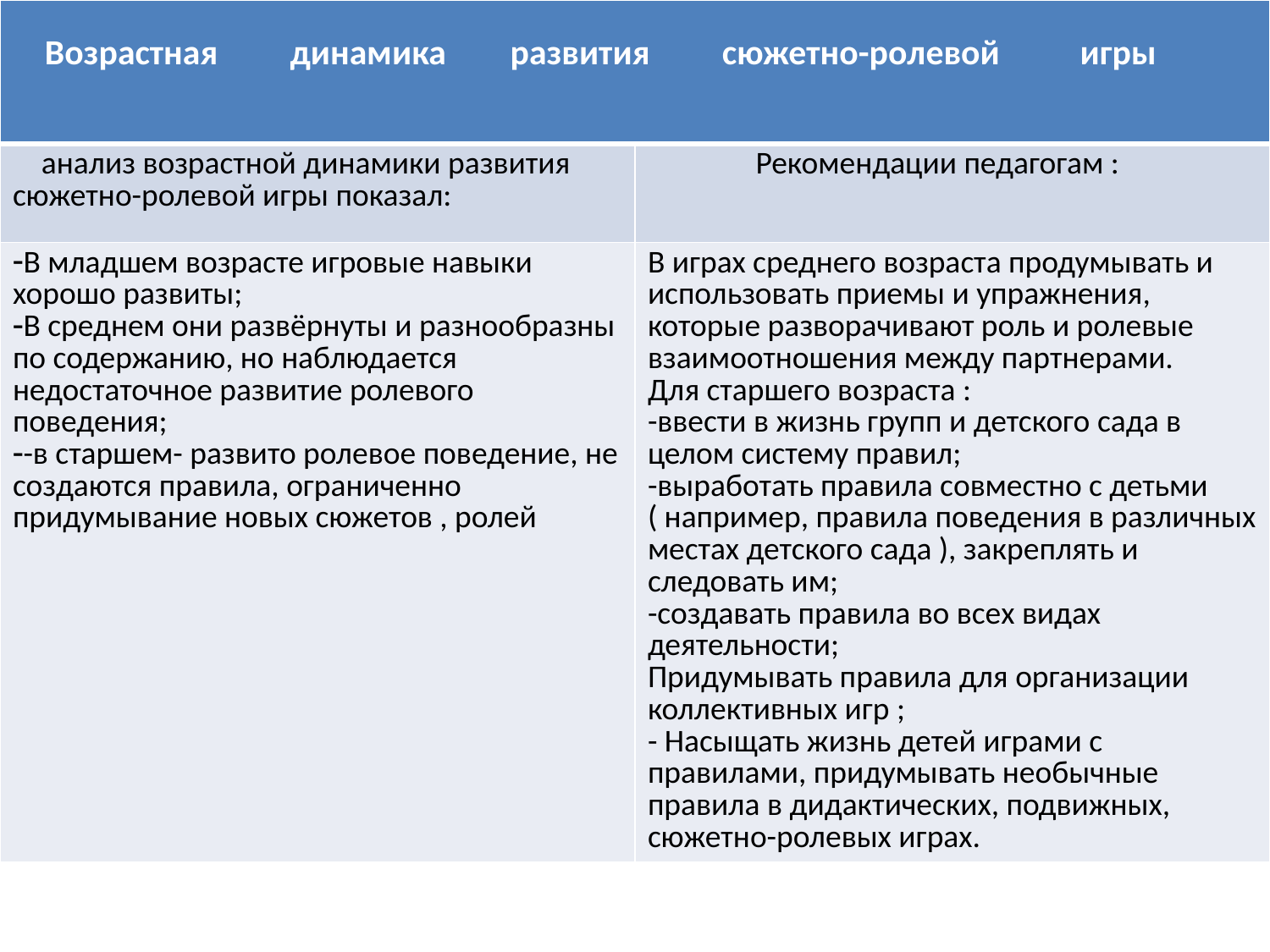

| Возрастная динамика развития сюжетно-ролевой игры |  |
| --- | --- |
| анализ возрастной динамики развития сюжетно-ролевой игры показал: | Рекомендации педагогам : |
| В младшем возрасте игровые навыки хорошо развиты; В среднем они развёрнуты и разнообразны по содержанию, но наблюдается недостаточное развитие ролевого поведения; -в старшем- развито ролевое поведение, не создаются правила, ограниченно придумывание новых сюжетов , ролей | В играх среднего возраста продумывать и использовать приемы и упражнения, которые разворачивают роль и ролевые взаимоотношения между партнерами. Для старшего возраста : -ввести в жизнь групп и детского сада в целом систему правил; -выработать правила совместно с детьми ( например, правила поведения в различных местах детского сада ), закреплять и следовать им; -создавать правила во всех видах деятельности; Придумывать правила для организации коллективных игр ; - Насыщать жизнь детей играми с правилами, придумывать необычные правила в дидактических, подвижных, сюжетно-ролевых играх. |
#